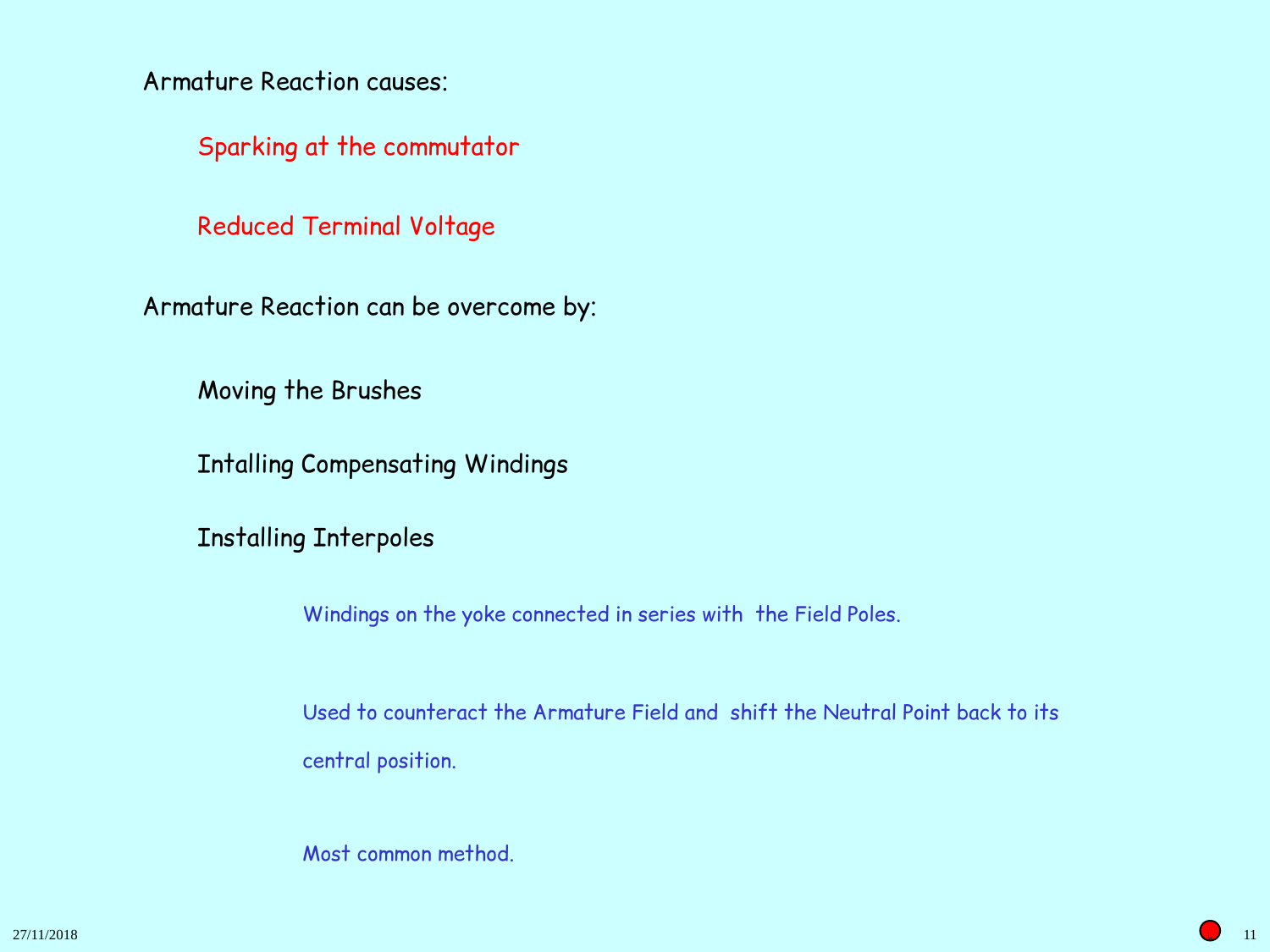

Armature Reaction causes:
Sparking at the commutator
Reduced Terminal Voltage
Armature Reaction can be overcome by:
Moving the Brushes
Intalling Compensating Windings
Installing Interpoles
Windings on the yoke connected in series with  the Field Poles.
Used to counteract the Armature Field and  shift the Neutral Point back to its central position.
Most common method.
27/11/2018
11
L